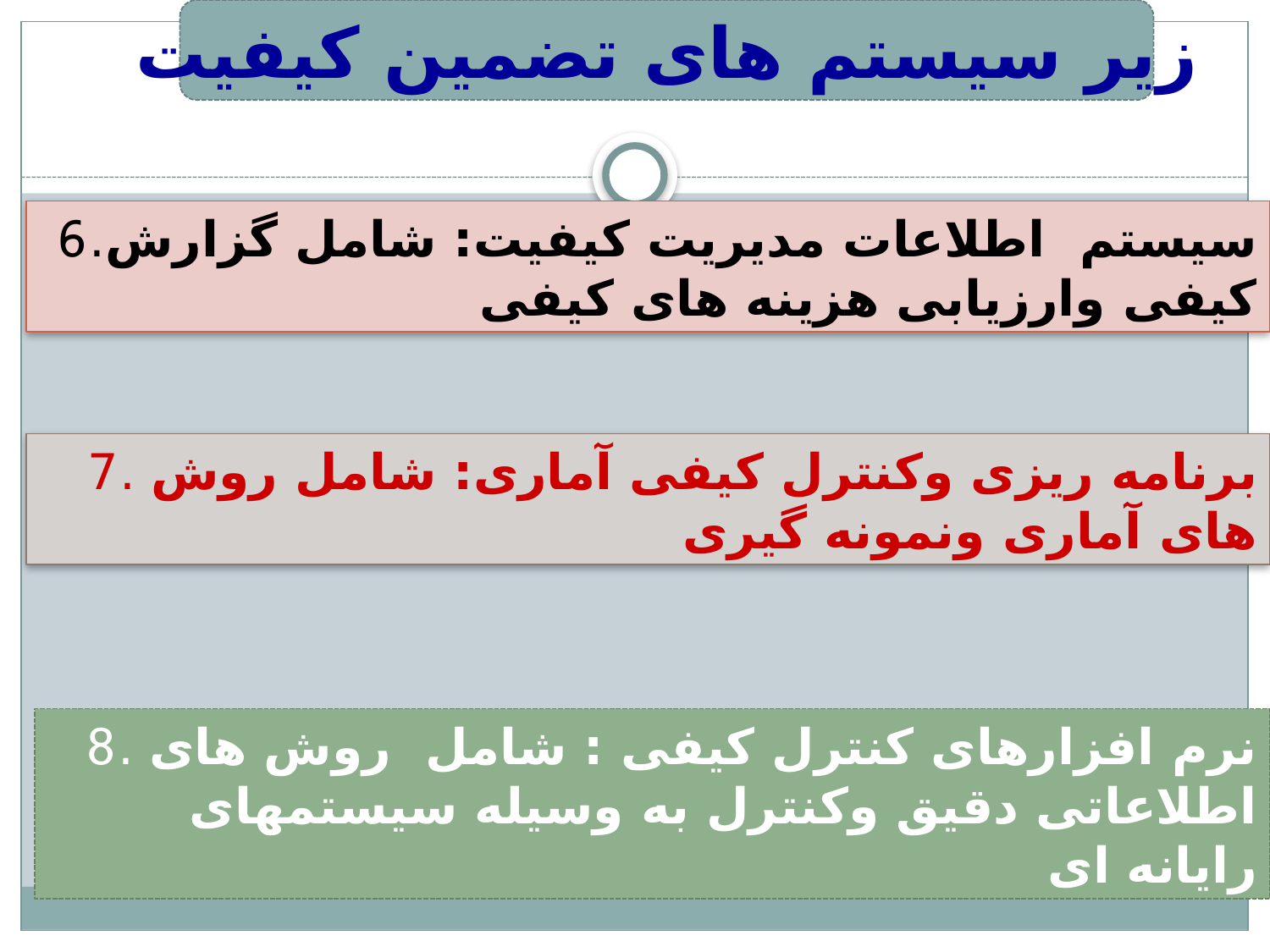

زیر سیستم های تضمین کیفیت
6.سیستم  اطلاعات مدیریت کیفیت: شامل گزارش کیفی وارزیابی هزینه های کیفی
7. برنامه ریزی وکنترل کیفی آماری: شامل روش های آماری ونمونه گیری
8. نرم افزارهای کنترل کیفی : شامل  روش های اطلاعاتی دقیق وکنترل به وسیله سیستمهای رایانه ای